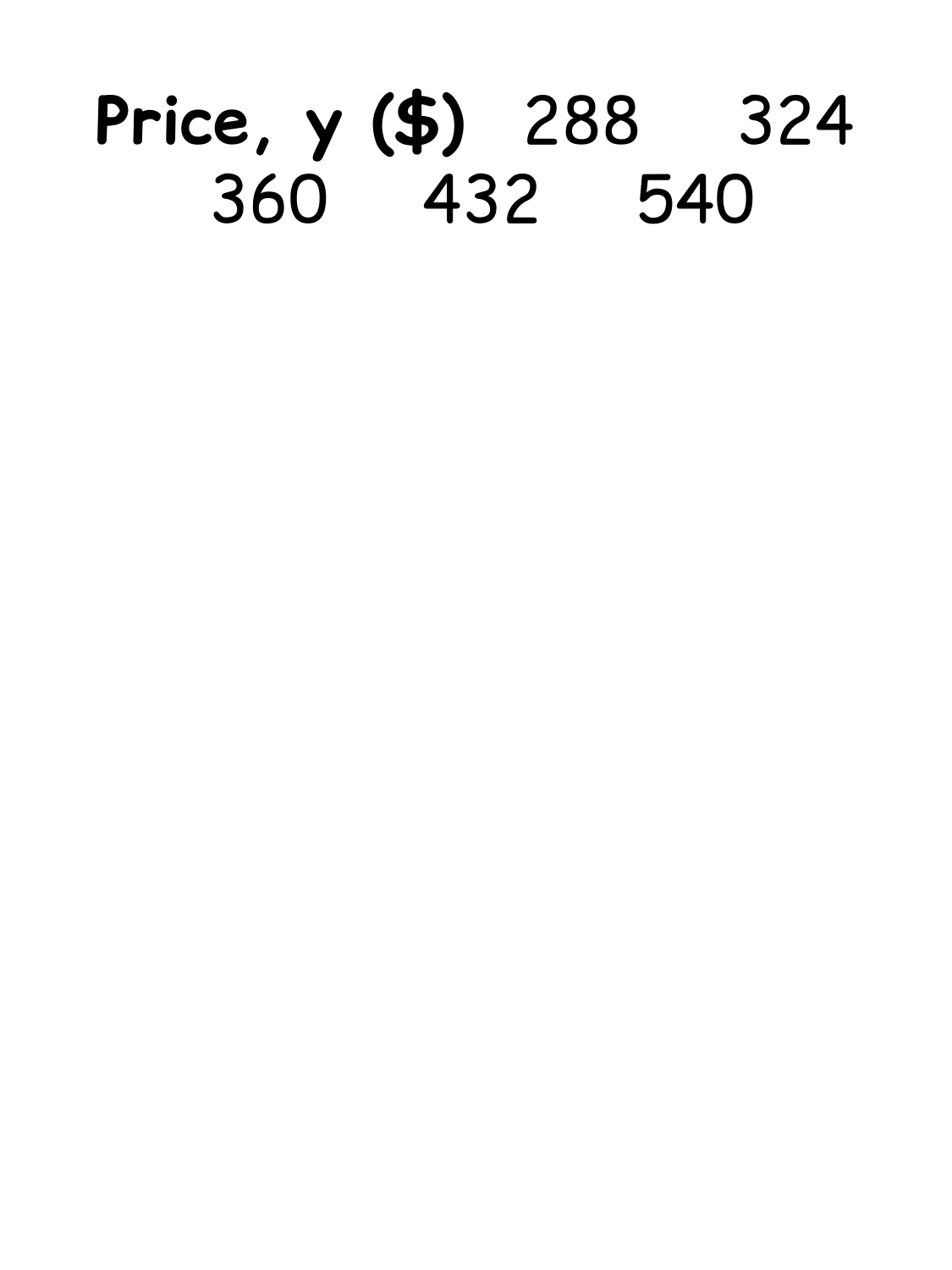

# Price, y ($)	288	324	360	432	540